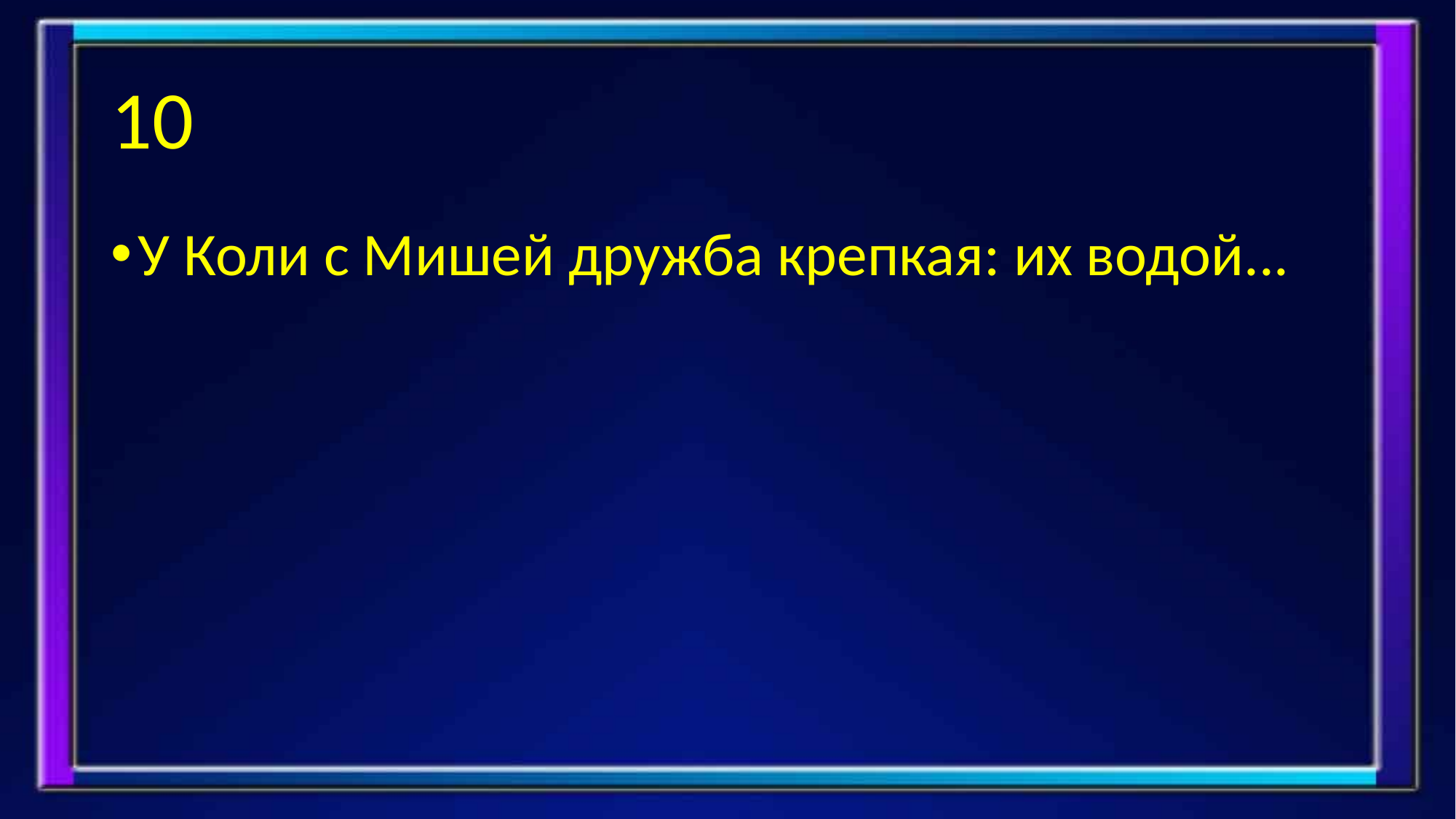

# 10
У Коли с Мишей дружба крепкая: их водой...